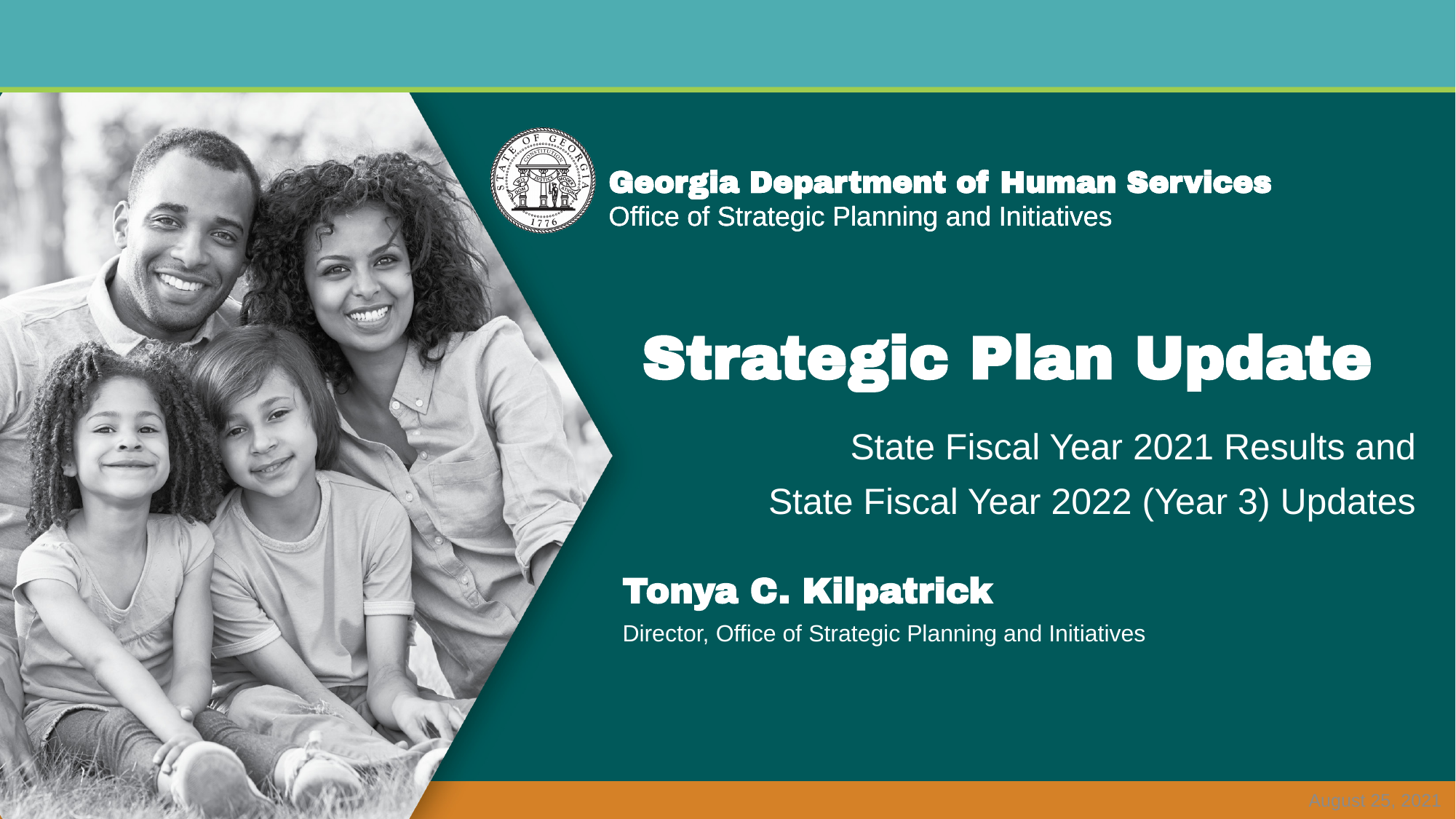

# Strategic Plan Update
State Fiscal Year 2021 Results and
State Fiscal Year 2022 (Year 3) Updates
Tonya C. Kilpatrick
Director, Office of Strategic Planning and Initiatives
August 25, 2021